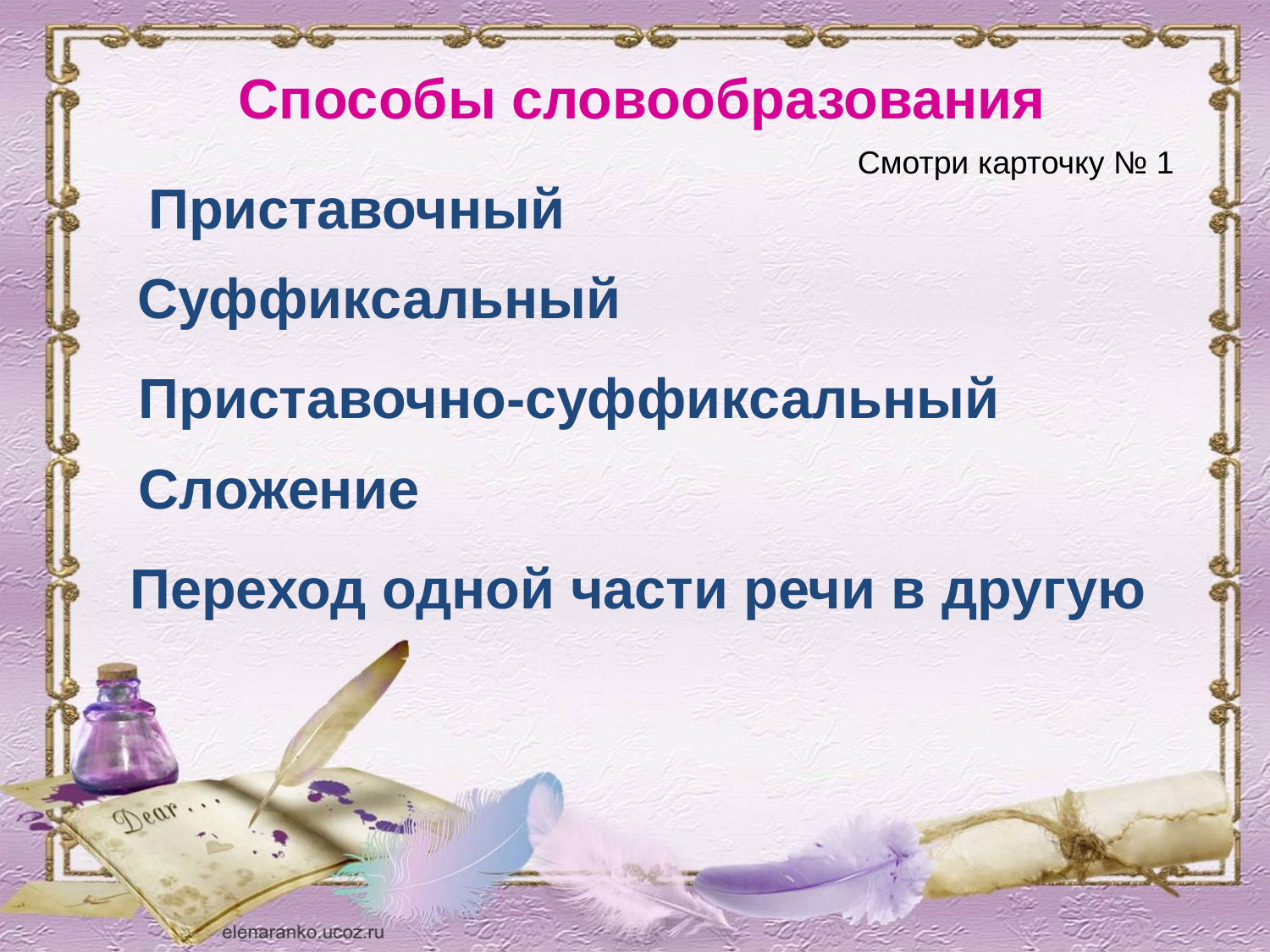

Способы словообразования
Смотри карточку № 1
Приставочный
Суффиксальный
Приставочно-суффиксальный
Сложение
Переход одной части речи в другую